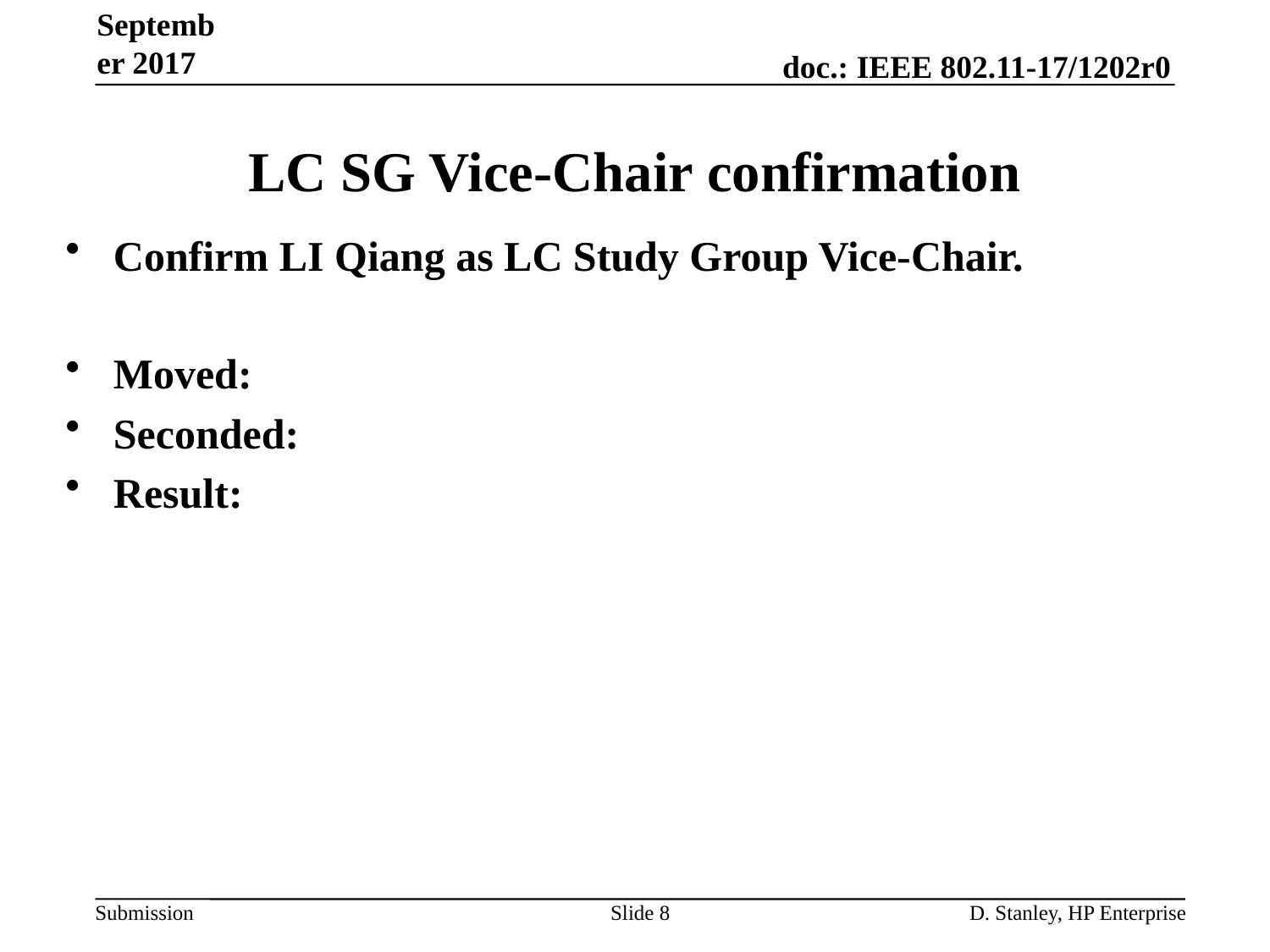

September 2017
# LC SG Vice-Chair confirmation
Confirm LI Qiang as LC Study Group Vice-Chair.

Moved:
Seconded:
Result:

Slide 8
D. Stanley, HP Enterprise